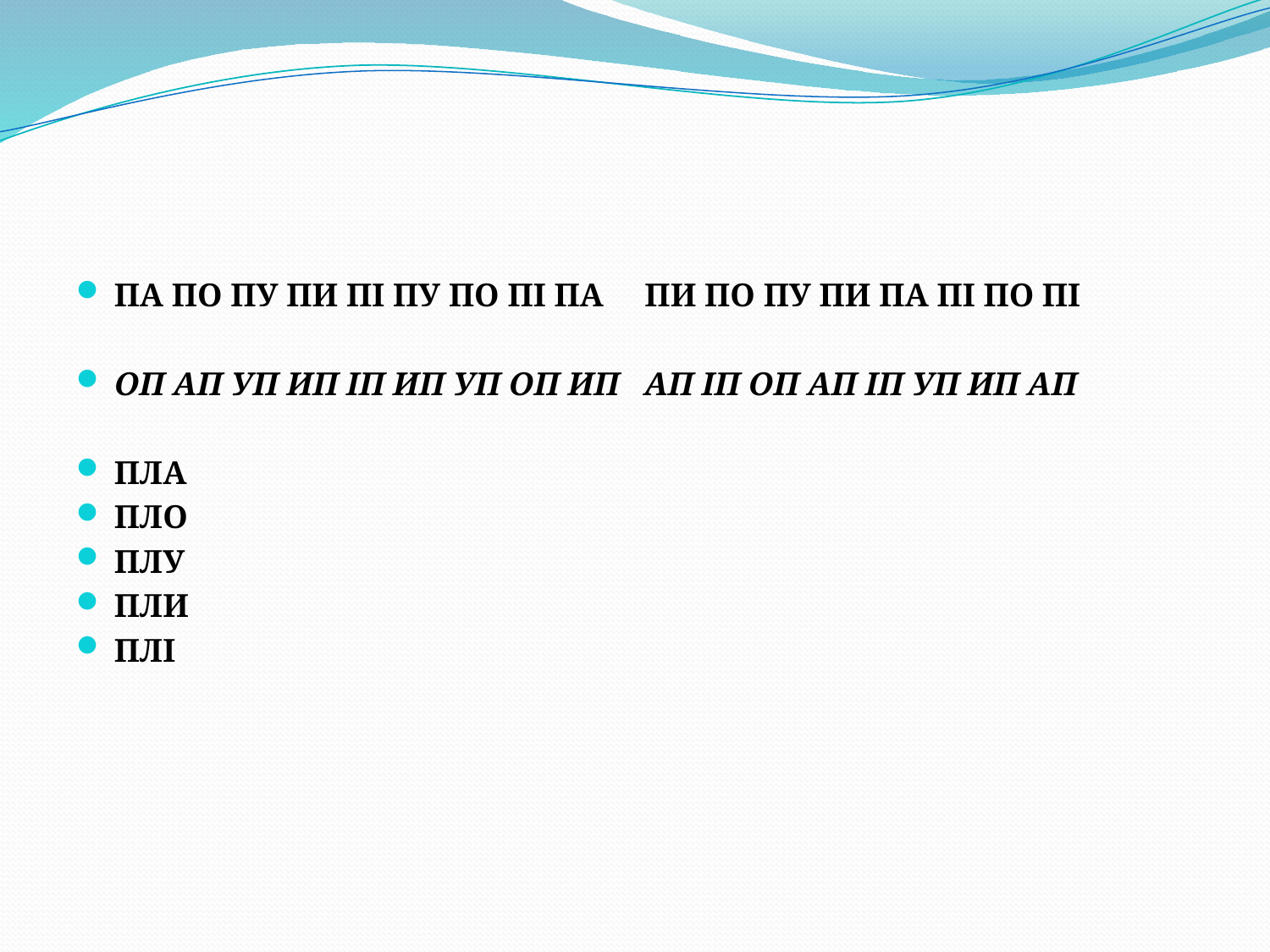

#
ПА ПО ПУ ПИ ПІ ПУ ПО ПІ ПА     ПИ ПО ПУ ПИ ПА ПІ ПО ПІ

ОП АП УП ИП ІП ИП УП ОП ИП   АП ІП ОП АП ІП УП ИП АП

ПЛА
ПЛО
ПЛУ
ПЛИ
ПЛІ